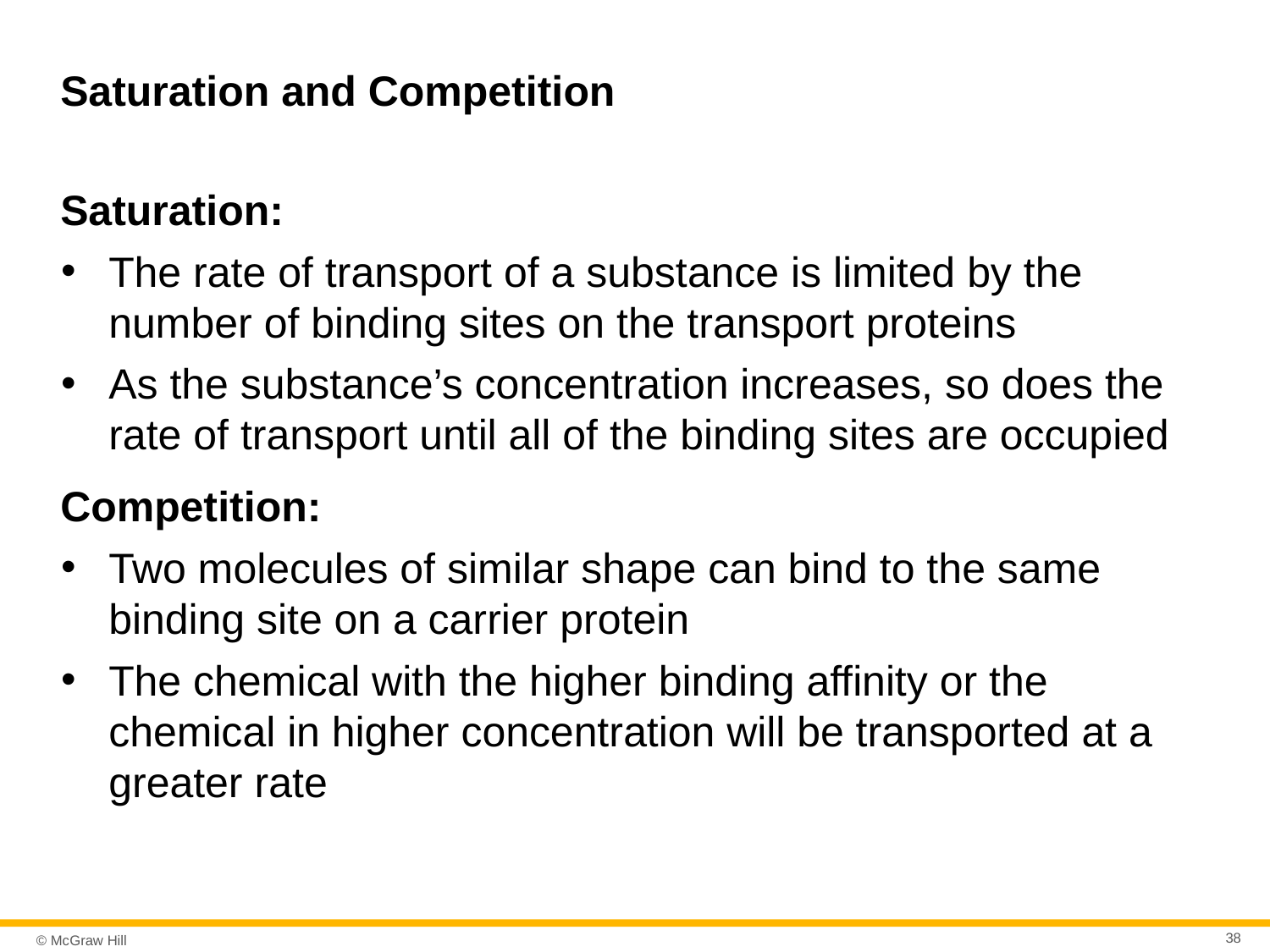

# Saturation and Competition
Saturation:
The rate of transport of a substance is limited by the number of binding sites on the transport proteins
As the substance’s concentration increases, so does the rate of transport until all of the binding sites are occupied
Competition:
Two molecules of similar shape can bind to the same binding site on a carrier protein
The chemical with the higher binding affinity or the chemical in higher concentration will be transported at a greater rate